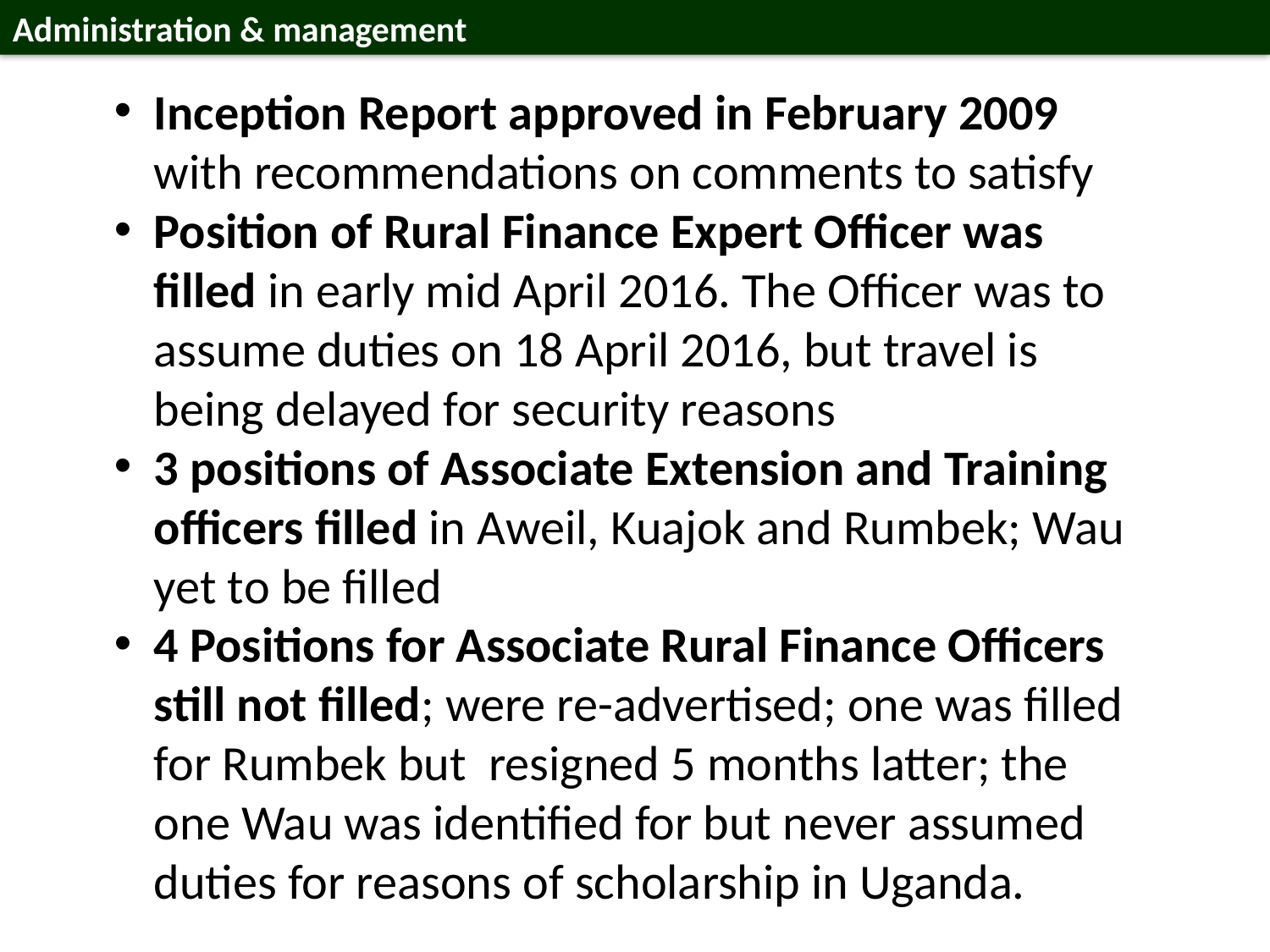

Administration & management
Inception Report approved in February 2009 with recommendations on comments to satisfy
Position of Rural Finance Expert Officer was filled in early mid April 2016. The Officer was to assume duties on 18 April 2016, but travel is being delayed for security reasons
3 positions of Associate Extension and Training officers filled in Aweil, Kuajok and Rumbek; Wau yet to be filled
4 Positions for Associate Rural Finance Officers still not filled; were re-advertised; one was filled for Rumbek but  resigned 5 months latter; the one Wau was identified for but never assumed duties for reasons of scholarship in Uganda.